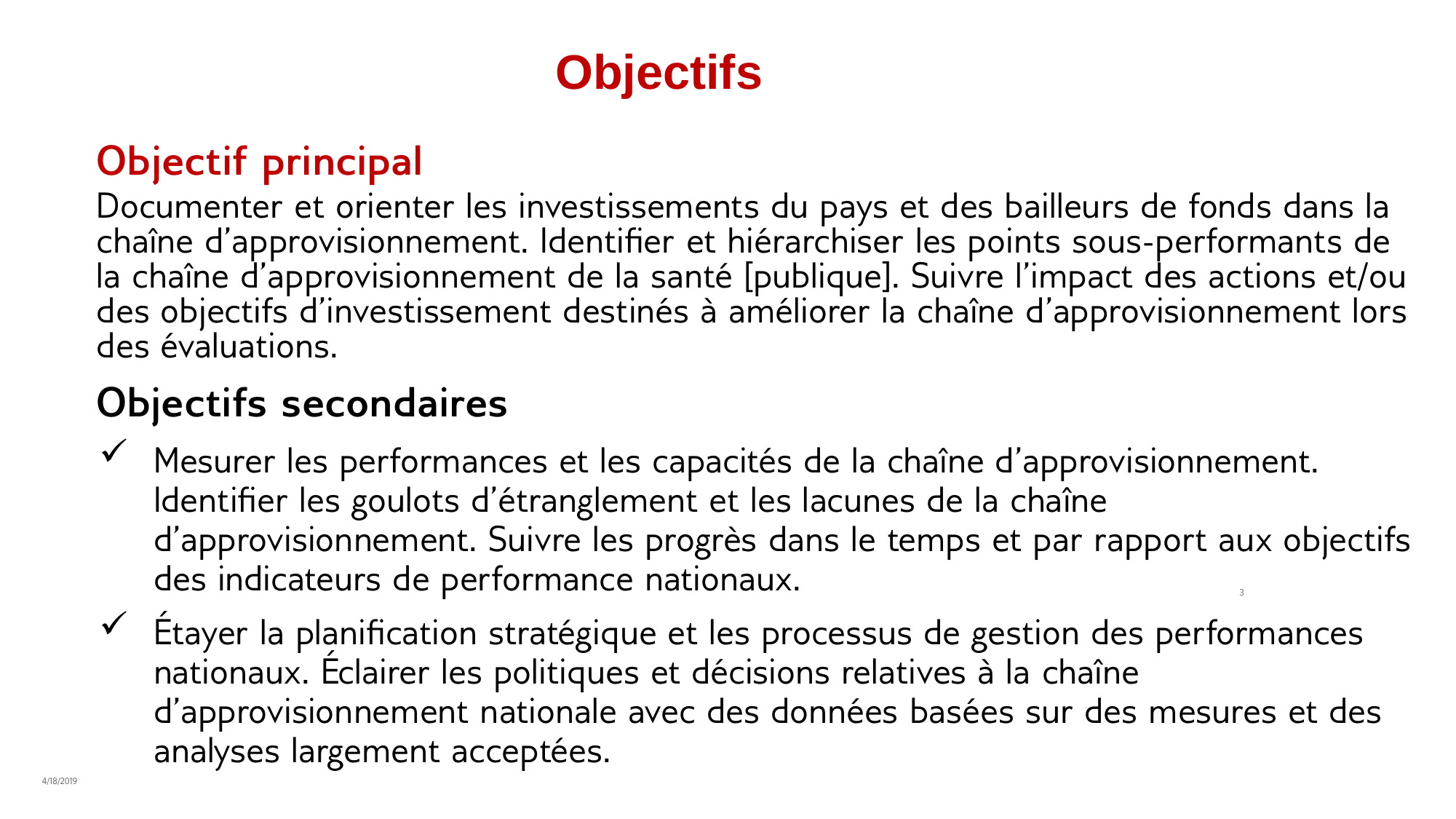

# Objectifs
Objectif principal
Documenter et orienter les investissements du pays et des bailleurs de fonds dans la chaîne d’approvisionnement. Identifier et hiérarchiser les points sous-performants de la chaîne d’approvisionnement de la santé [publique]. Suivre l’impact des actions et/ou des objectifs d’investissement destinés à améliorer la chaîne d’approvisionnement lors des évaluations.
Objectifs secondaires
Mesurer les performances et les capacités de la chaîne d’approvisionnement. Identifier les goulots d’étranglement et les lacunes de la chaîne d’approvisionnement. Suivre les progrès dans le temps et par rapport aux objectifs des indicateurs de performance nationaux.
Étayer la planification stratégique et les processus de gestion des performances nationaux. Éclairer les politiques et décisions relatives à la chaîne d’approvisionnement nationale avec des données basées sur des mesures et des analyses largement acceptées.

3
4/18/2019